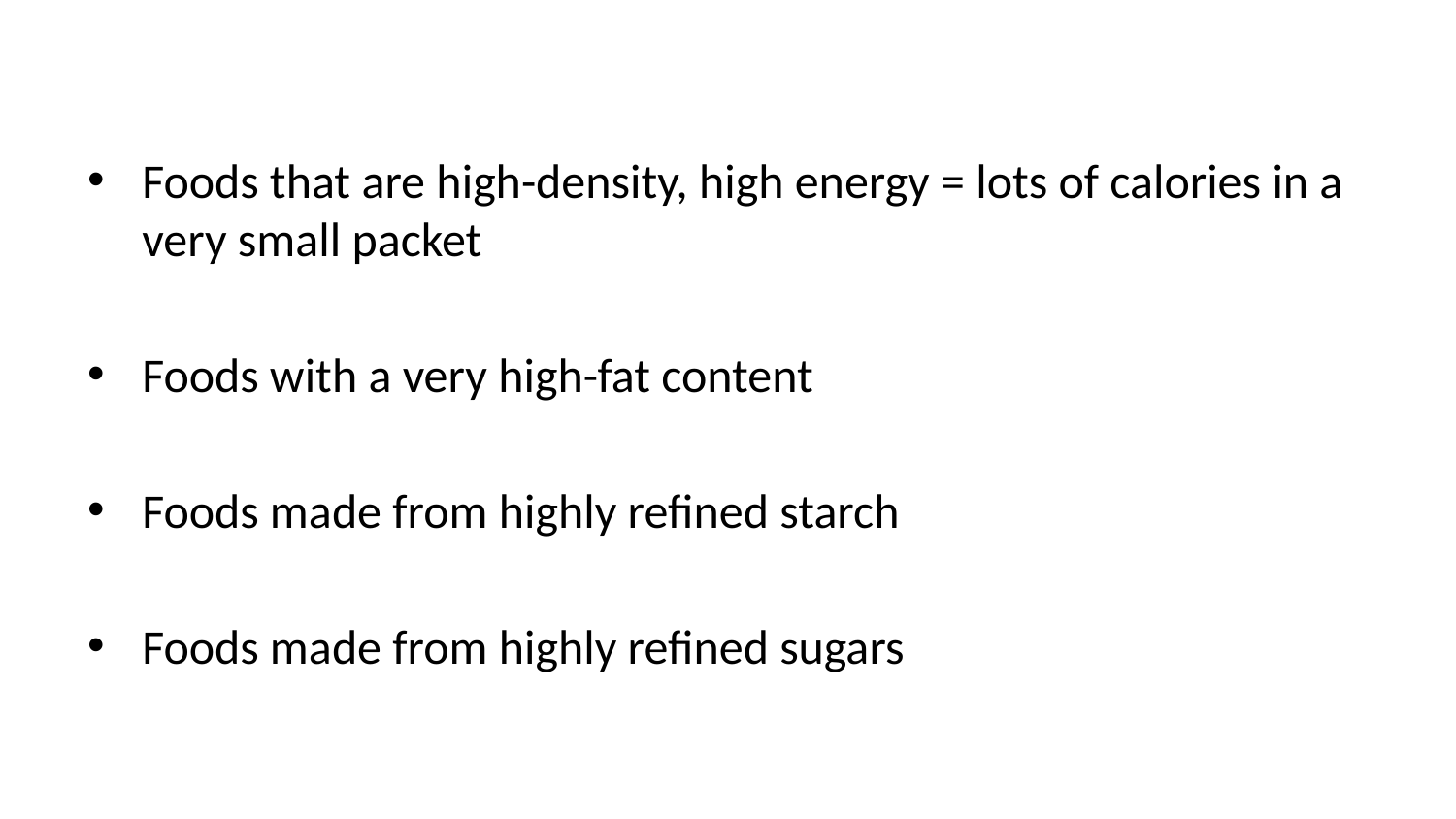

Foods that are high-density, high energy = lots of calories in a very small packet

Foods with a very high-fat content

Foods made from highly refined starch

Foods made from highly refined sugars